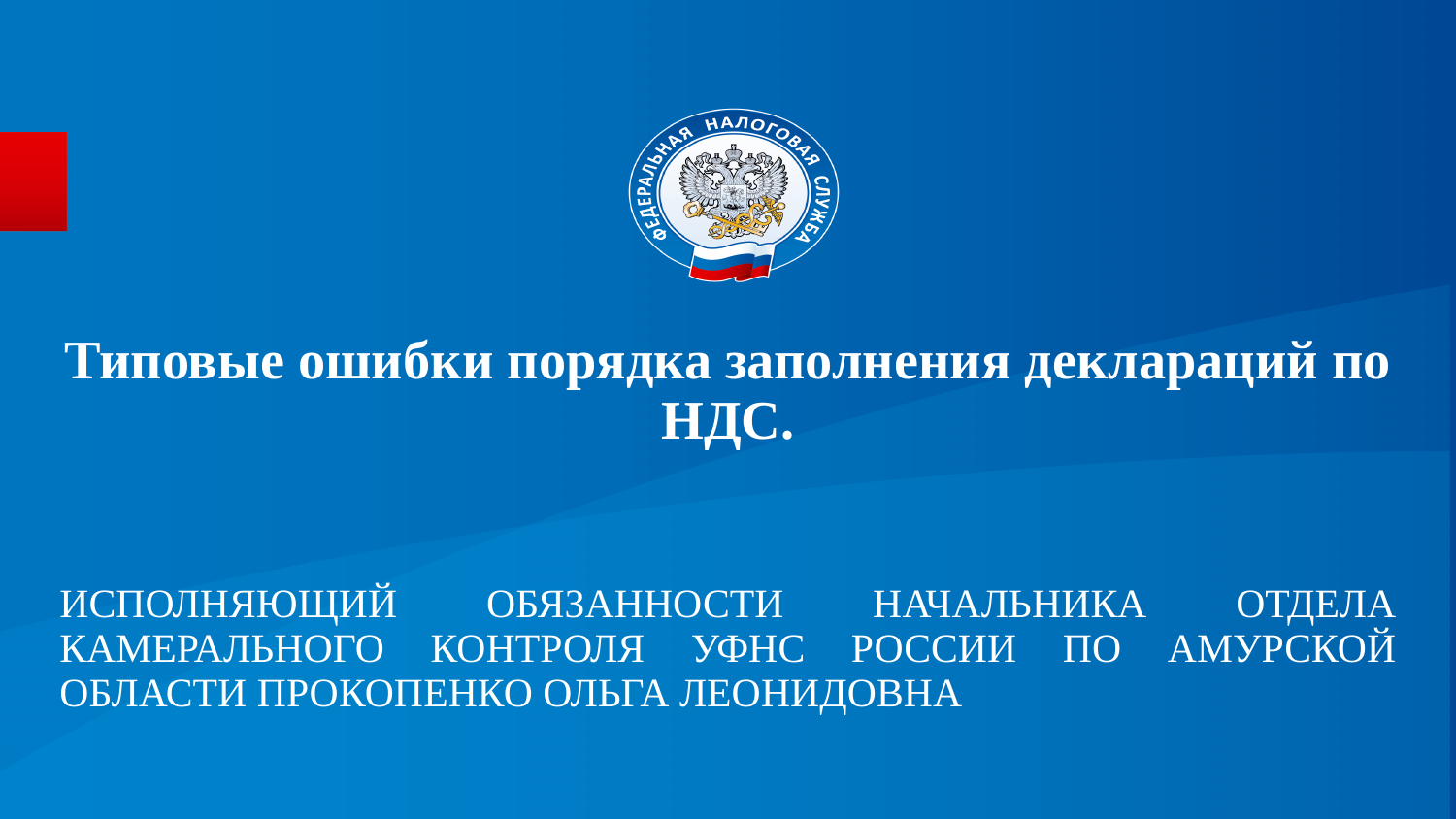

Типовые ошибки порядка заполнения деклараций по НДС.

Исполняющий обязанности начальника отдела камерального контроля УФНС России по Амурской области Прокопенко Ольга Леонидовна